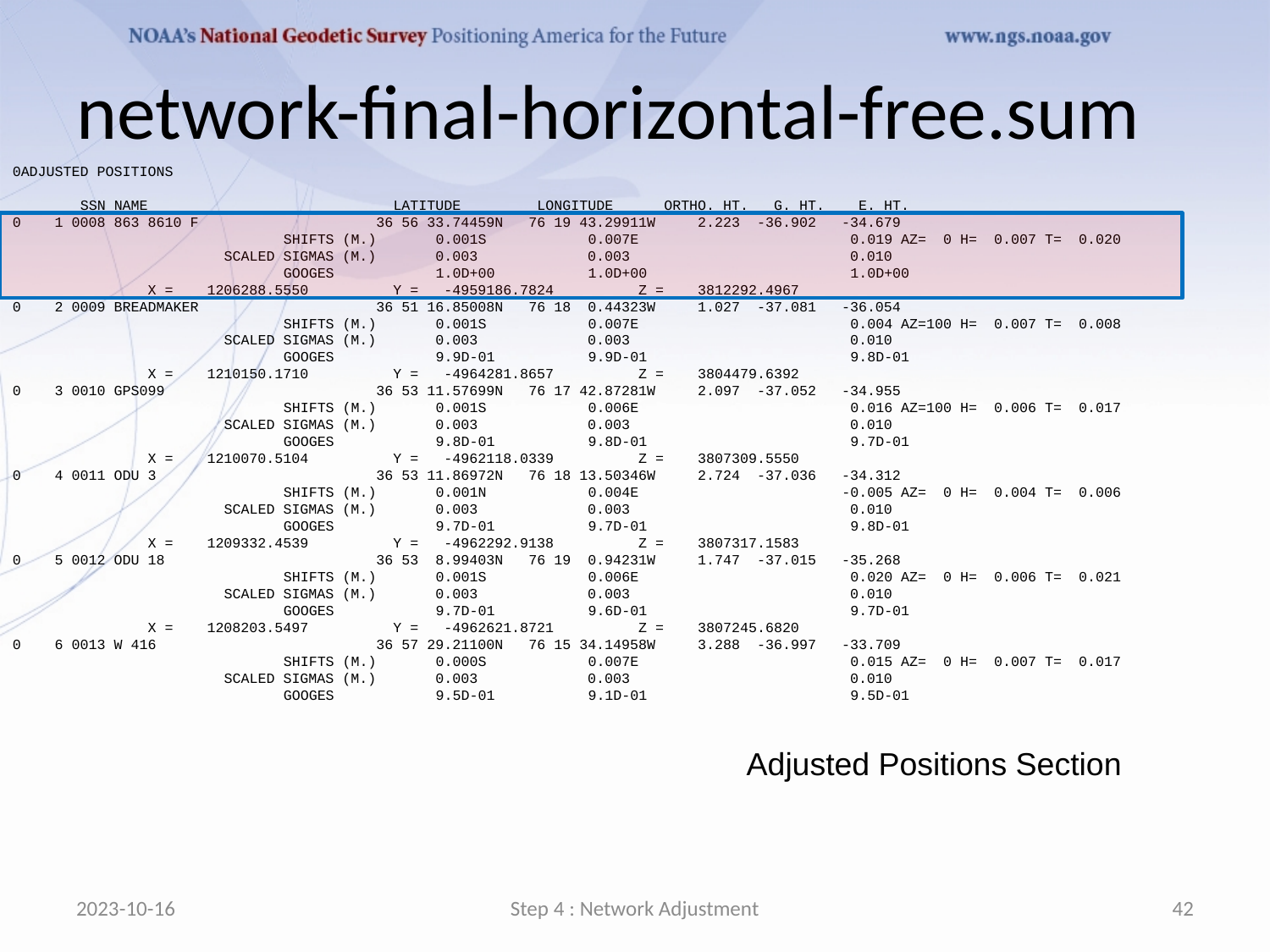

# network-final-horizontal-free.sum
0ADJUSTED POSITIONS

        SSN NAME                             LATITUDE         LONGITUDE      ORTHO. HT.   G. HT.    E. HT.
0    1 0008 863 8610 F                     36 56 33.74459N   76 19 43.29911W     2.223  -36.902   -34.679
                                SHIFTS (M.)       0.001S            0.007E                         0.019 AZ=  0 H=  0.007 T=  0.020
                         SCALED SIGMAS (M.)       0.003             0.003                          0.010
                                GOOGES            1.0D+00           1.0D+00                        1.0D+00
                X =    1206288.5550          Y =   -4959186.7824          Z =    3812292.4967
0    2 0009 BREADMAKER                     36 51 16.85008N   76 18  0.44323W     1.027  -37.081   -36.054
                                SHIFTS (M.)       0.001S            0.007E                         0.004 AZ=100 H=  0.007 T=  0.008
                         SCALED SIGMAS (M.)       0.003             0.003                          0.010
                                GOOGES            9.9D-01           9.9D-01                        9.8D-01
                X =    1210150.1710          Y =   -4964281.8657          Z =    3804479.6392
0    3 0010 GPS099                         36 53 11.57699N   76 17 42.87281W     2.097  -37.052   -34.955
                                SHIFTS (M.)       0.001S            0.006E                         0.016 AZ=100 H=  0.006 T=  0.017
                         SCALED SIGMAS (M.)       0.003             0.003                          0.010
                                GOOGES            9.8D-01           9.8D-01                        9.7D-01
                X =    1210070.5104          Y =   -4962118.0339          Z =    3807309.5550
0    4 0011 ODU 3                          36 53 11.86972N   76 18 13.50346W     2.724  -37.036   -34.312
                                SHIFTS (M.)       0.001N            0.004E                        -0.005 AZ=  0 H=  0.004 T=  0.006
                         SCALED SIGMAS (M.)       0.003             0.003                          0.010
                                GOOGES            9.7D-01           9.7D-01                        9.8D-01
                X =    1209332.4539          Y =   -4962292.9138          Z =    3807317.1583
0    5 0012 ODU 18                         36 53  8.99403N   76 19  0.94231W     1.747  -37.015   -35.268
                                SHIFTS (M.)       0.001S            0.006E                         0.020 AZ=  0 H=  0.006 T=  0.021
                         SCALED SIGMAS (M.)       0.003             0.003                          0.010
                                GOOGES            9.7D-01           9.6D-01                        9.7D-01
                X =    1208203.5497          Y =   -4962621.8721          Z =    3807245.6820
0    6 0013 W 416                          36 57 29.21100N   76 15 34.14958W     3.288  -36.997   -33.709
                                SHIFTS (M.)       0.000S            0.007E                         0.015 AZ=  0 H=  0.007 T=  0.017
                         SCALED SIGMAS (M.)       0.003             0.003                          0.010
                                GOOGES            9.5D-01           9.1D-01                        9.5D-01

Adjusted Positions Section
2023-10-16
Step 4 : Network Adjustment
42